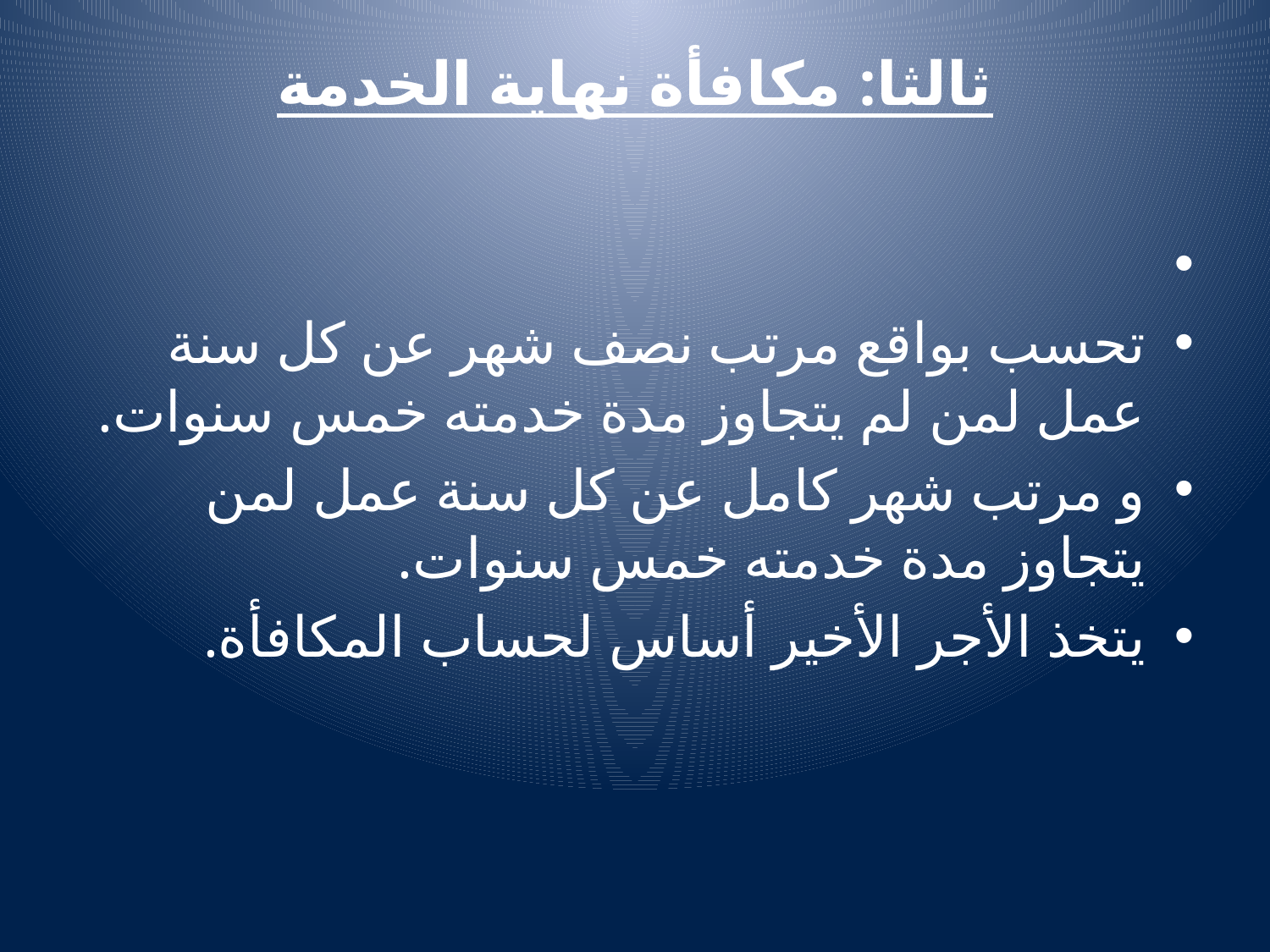

# ثالثا: مكافأة نهاية الخدمة

تحسب بواقع مرتب نصف شهر عن كل سنة عمل لمن لم يتجاوز مدة خدمته خمس سنوات.
و مرتب شهر كامل عن كل سنة عمل لمن يتجاوز مدة خدمته خمس سنوات.
يتخذ الأجر الأخير أساس لحساب المكافأة.